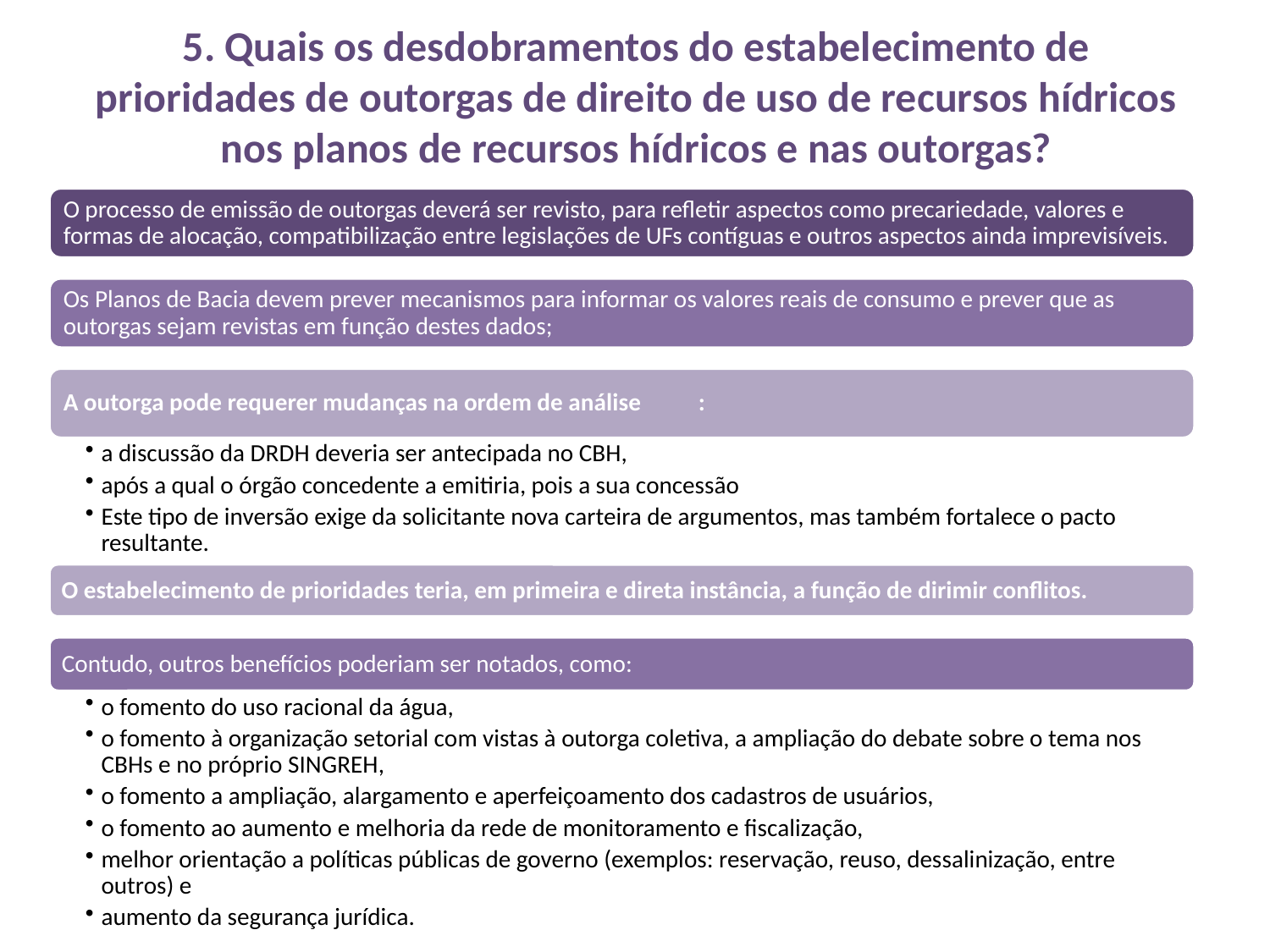

# 5. Quais os desdobramentos do estabelecimento de prioridades de outorgas de direito de uso de recursos hídricos nos planos de recursos hídricos e nas outorgas?
O processo de emissão de outorgas deverá ser revisto, para refletir aspectos como precariedade, valores e formas de alocação, compatibilização entre legislações de UFs contíguas e outros aspectos ainda imprevisíveis.
Os Planos de Bacia devem prever mecanismos para informar os valores reais de consumo e prever que as outorgas sejam revistas em função destes dados;
A outorga pode requerer mudanças na ordem de análise	:
a discussão da DRDH deveria ser antecipada no CBH,
após a qual o órgão concedente a emitiria, pois a sua concessão
Este tipo de inversão exige da solicitante nova carteira de argumentos, mas também fortalece o pacto resultante.
O estabelecimento de prioridades teria, em primeira e direta instância, a função de dirimir conflitos.
Contudo, outros benefícios poderiam ser notados, como:
o fomento do uso racional da água,
o fomento à organização setorial com vistas à outorga coletiva, a ampliação do debate sobre o tema nos CBHs e no próprio SINGREH,
o fomento a ampliação, alargamento e aperfeiçoamento dos cadastros de usuários,
o fomento ao aumento e melhoria da rede de monitoramento e fiscalização,
melhor orientação a políticas públicas de governo (exemplos: reservação, reuso, dessalinização, entre outros) e
aumento da segurança jurídica.